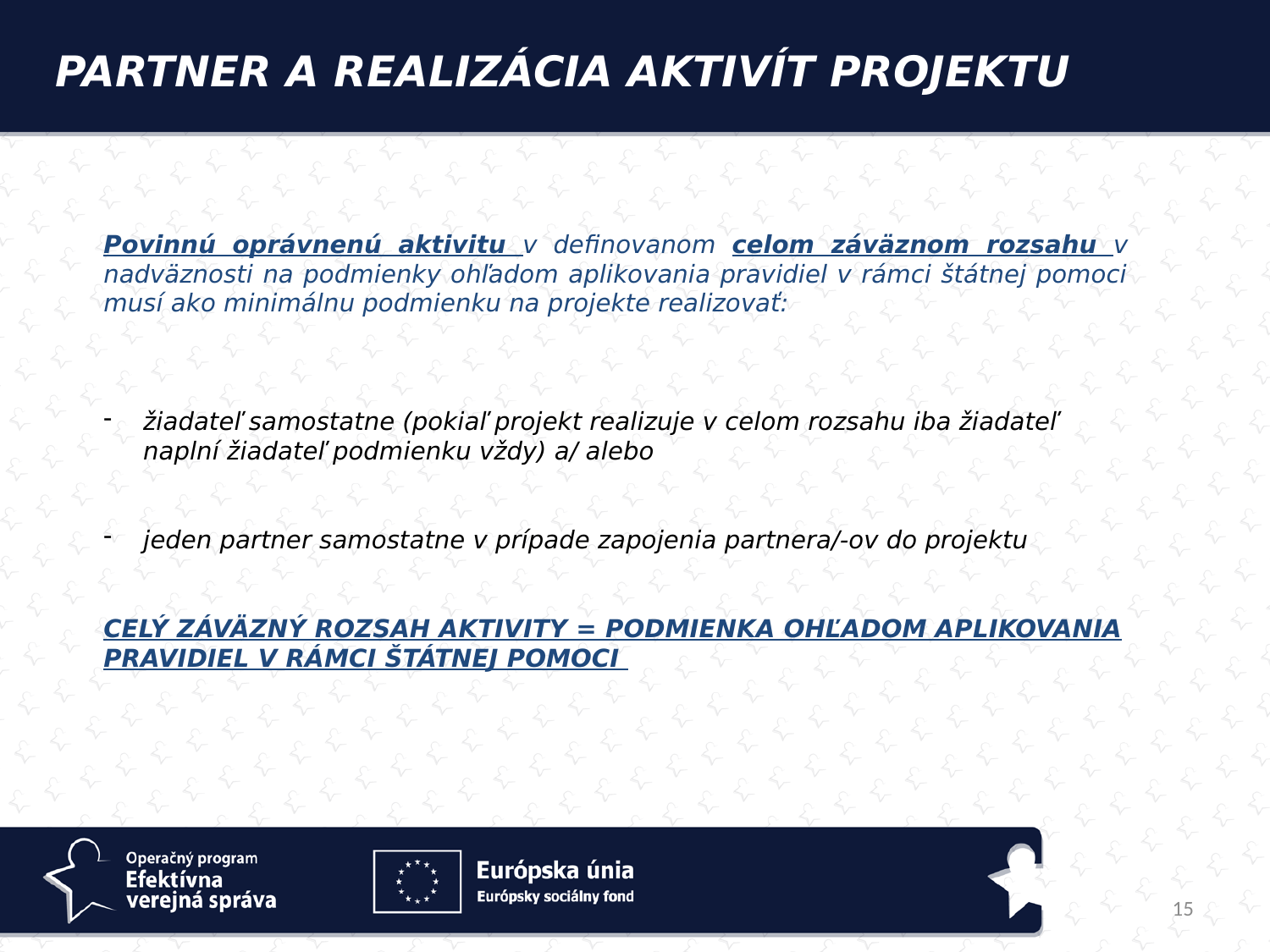

Partner a realizácia aktivít projektu

Povinnú oprávnenú aktivitu v definovanom celom záväznom rozsahu v nadväznosti na podmienky ohľadom aplikovania pravidiel v rámci štátnej pomoci musí ako minimálnu podmienku na projekte realizovať:

žiadateľ samostatne (pokiaľ projekt realizuje v celom rozsahu iba žiadateľ naplní žiadateľ podmienku vždy) a/ alebo

jeden partner samostatne v prípade zapojenia partnera/-ov do projektu

Celý záväzný rozsah aktivity = podmienka ohľadom aplikovania pravidiel v rámci štátnej pomoci

15